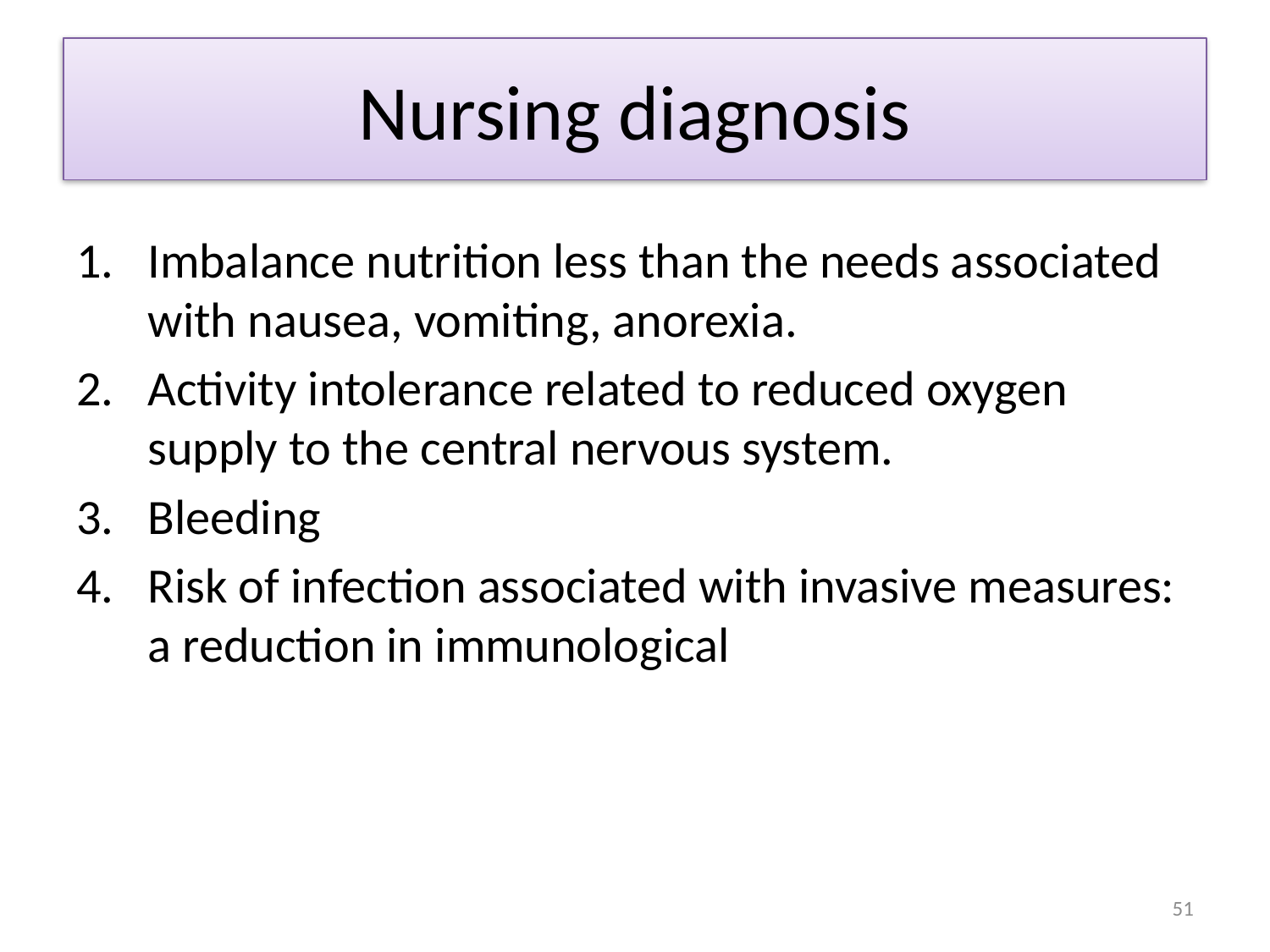

# Nursing diagnosis
Imbalance nutrition less than the needs associated with nausea, vomiting, anorexia.
Activity intolerance related to reduced oxygen supply to the central nervous system.
Bleeding
Risk of infection associated with invasive measures: a reduction in immunological

51